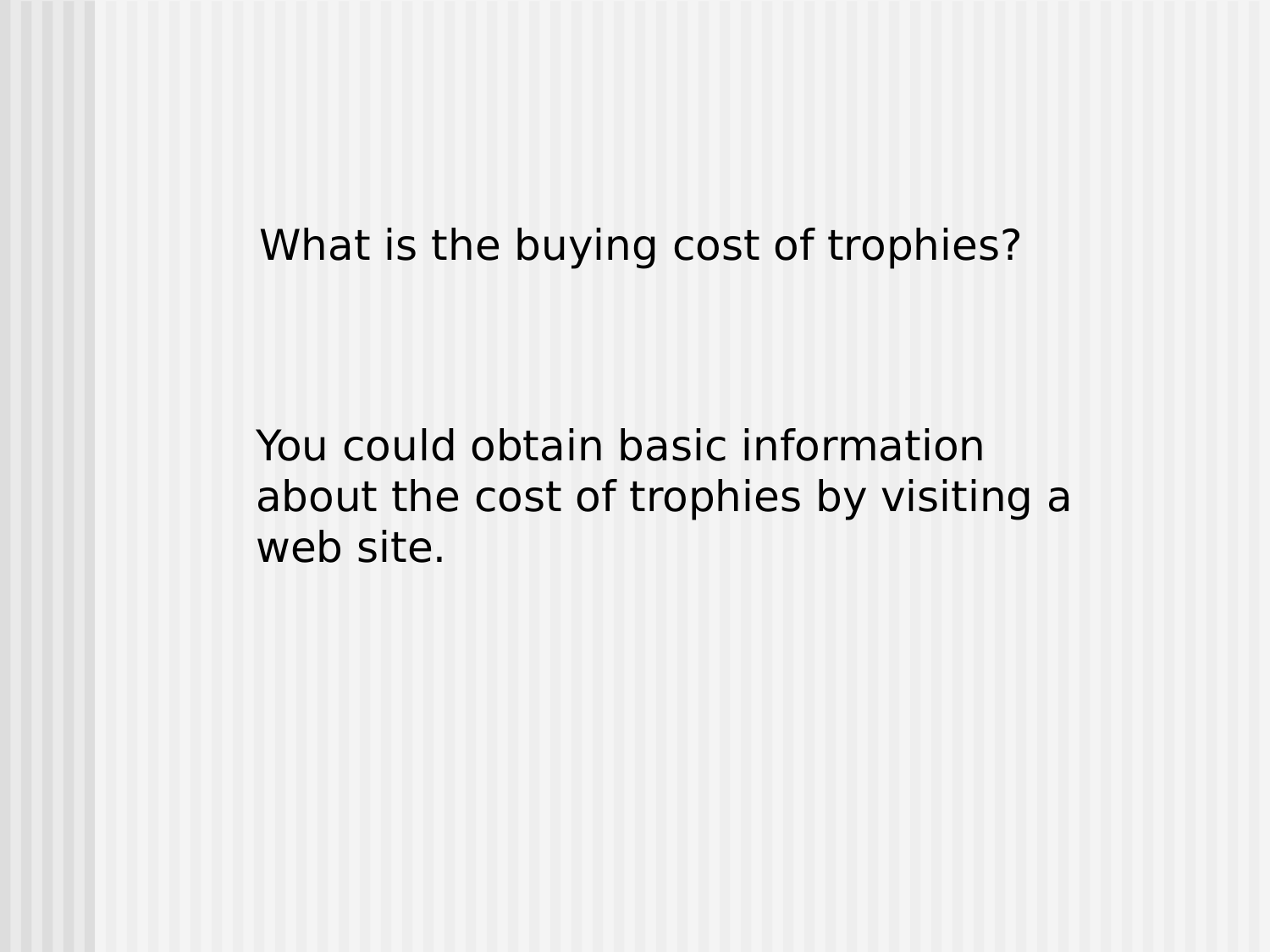

What is the buying cost of trophies?
You could obtain basic information about the cost of trophies by visiting a web site.